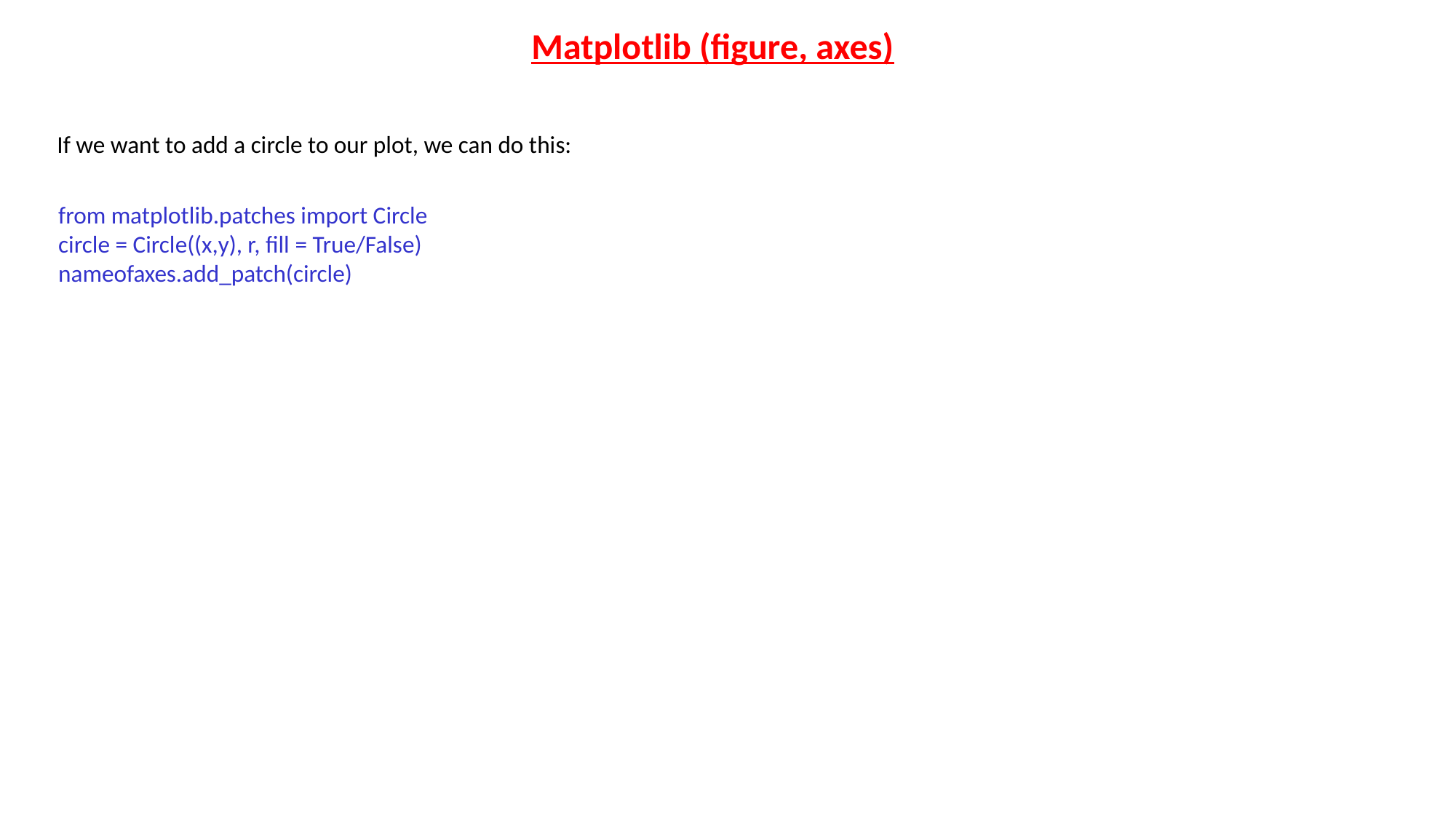

Matplotlib (figure, axes)
If we want to add a circle to our plot, we can do this:
from matplotlib.patches import Circle
circle = Circle((x,y), r, fill = True/False)
nameofaxes.add_patch(circle)